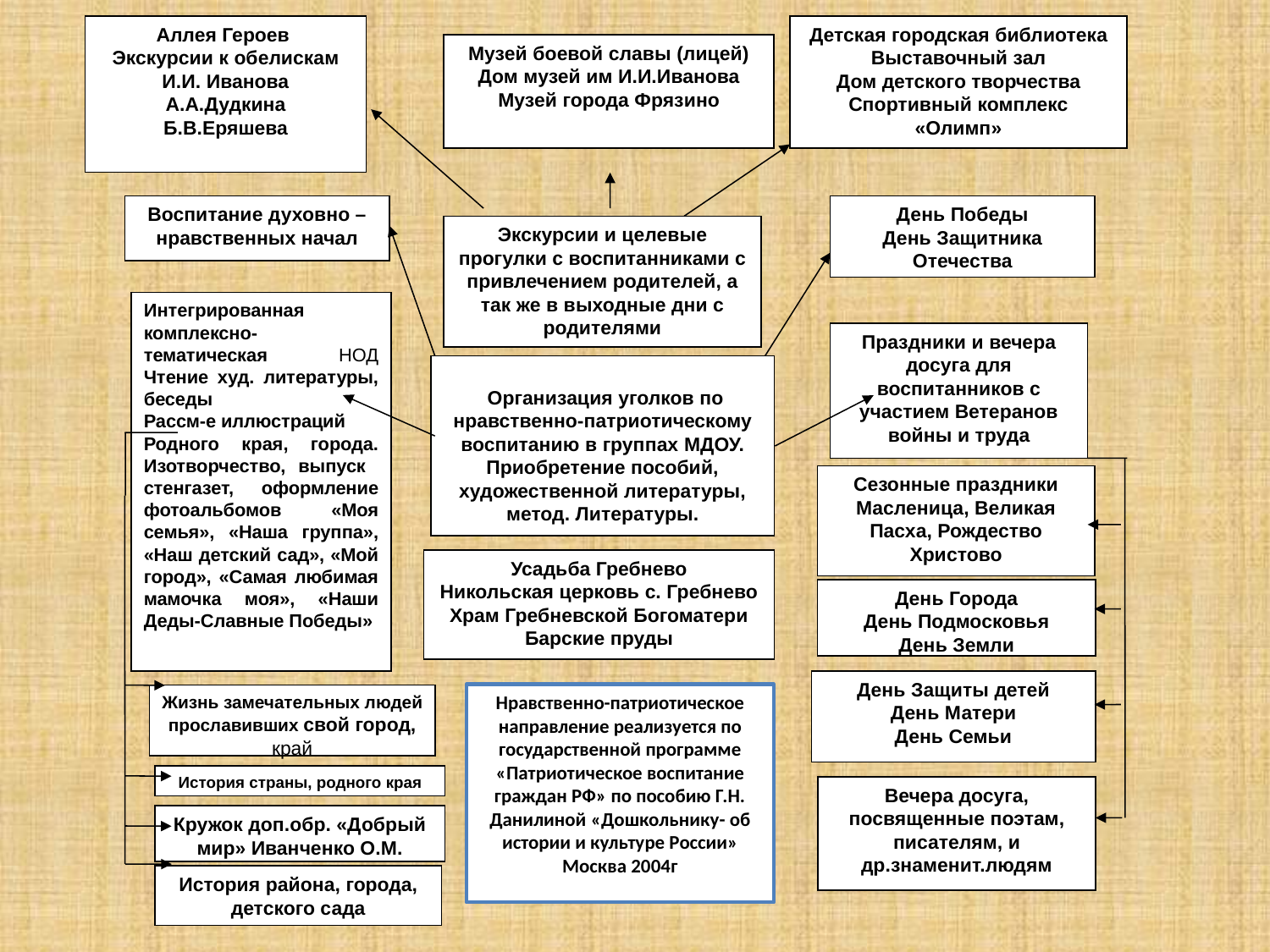

Аллея Героев
Экскурсии к обелискам
 И.И. Иванова
А.А.Дудкина
Б.В.Еряшева
Детская городская библиотека
Выставочный зал
Дом детского творчества
Спортивный комплекс «Олимп»
Музей боевой славы (лицей)
Дом музей им И.И.Иванова
Музей города Фрязино

Воспитание духовно – нравственных начал
День Победы
День Защитника Отечества

Экскурсии и целевые прогулки с воспитанниками с привлечением родителей, а так же в выходные дни с родителями

Интегрированная комплексно- тематическая НОД Чтение худ. литературы, беседы
Рассм-е иллюстраций
Родного края, города. Изотворчество, выпуск  стенгазет, оформление фотоальбомов «Моя семья», «Наша группа», «Наш детский сад», «Мой город», «Самая любимая мамочка моя», «Наши Деды-Славные Победы»
Праздники и вечера досуга для воспитанников с участием Ветеранов войны и труда

 Организация уголков по нравственно-патриотическому воспитанию в группах МДОУ.
Приобретение пособий, художественной литературы, метод. Литературы.

Сезонные праздники
Масленица, Великая Пасха, Рождество Христово

Усадьба Гребнево
Никольская церковь с. Гребнево
Храм Гребневской Богоматери
Барские пруды
День Города
День Подмосковья
День Земли

День Защиты детей
День Матери
День Семьи
Нравственно-патриотическое направление реализуется по государственной программе «Патриотическое воспитание граждан РФ» по пособию Г.Н. Данилиной «Дошкольнику- об истории и культуре России»
Москва 2004г

Жизнь замечательных людей прославивших свой город, край

История страны, родного края

Вечера досуга, посвященные поэтам, писателям, и др.знаменит.людям
Кружок доп.обр. «Добрый мир» Иванченко О.М.

История района, города, детского сада